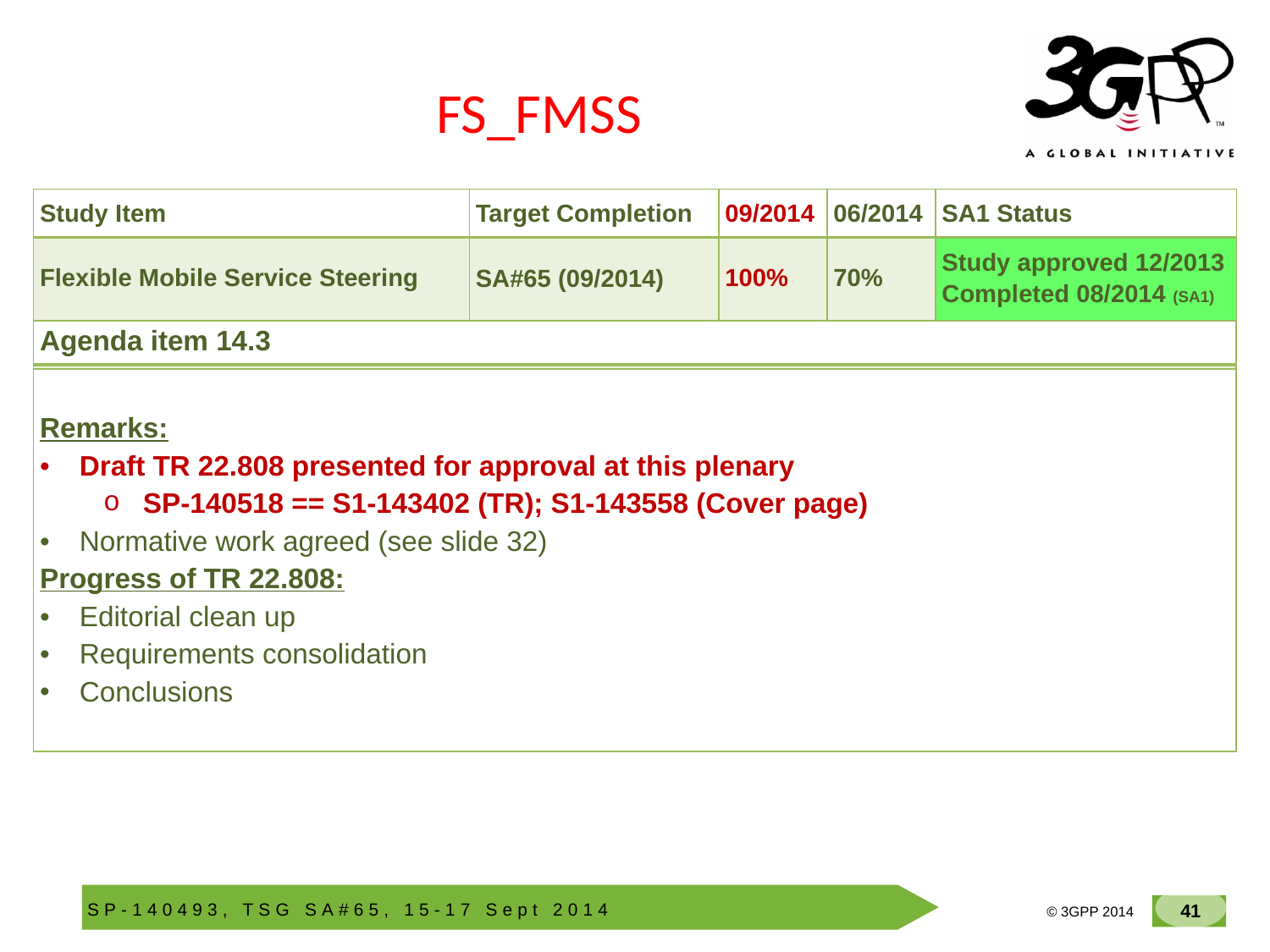

# FS_FMSS
| Study Item | Target Completion | 09/2014 | 06/2014 | SA1 Status |
| --- | --- | --- | --- | --- |
| Flexible Mobile Service Steering | SA#65 (09/2014) | 100% | 70% | Study approved 12/2013 Completed 08/2014 (SA1) |
| Agenda item 14.3 |
| --- |
|  |
| Remarks: Draft TR 22.808 presented for approval at this plenary SP-140518 == S1-143402 (TR); S1-143558 (Cover page) Normative work agreed (see slide 32) Progress of TR 22.808: Editorial clean up Requirements consolidation Conclusions |